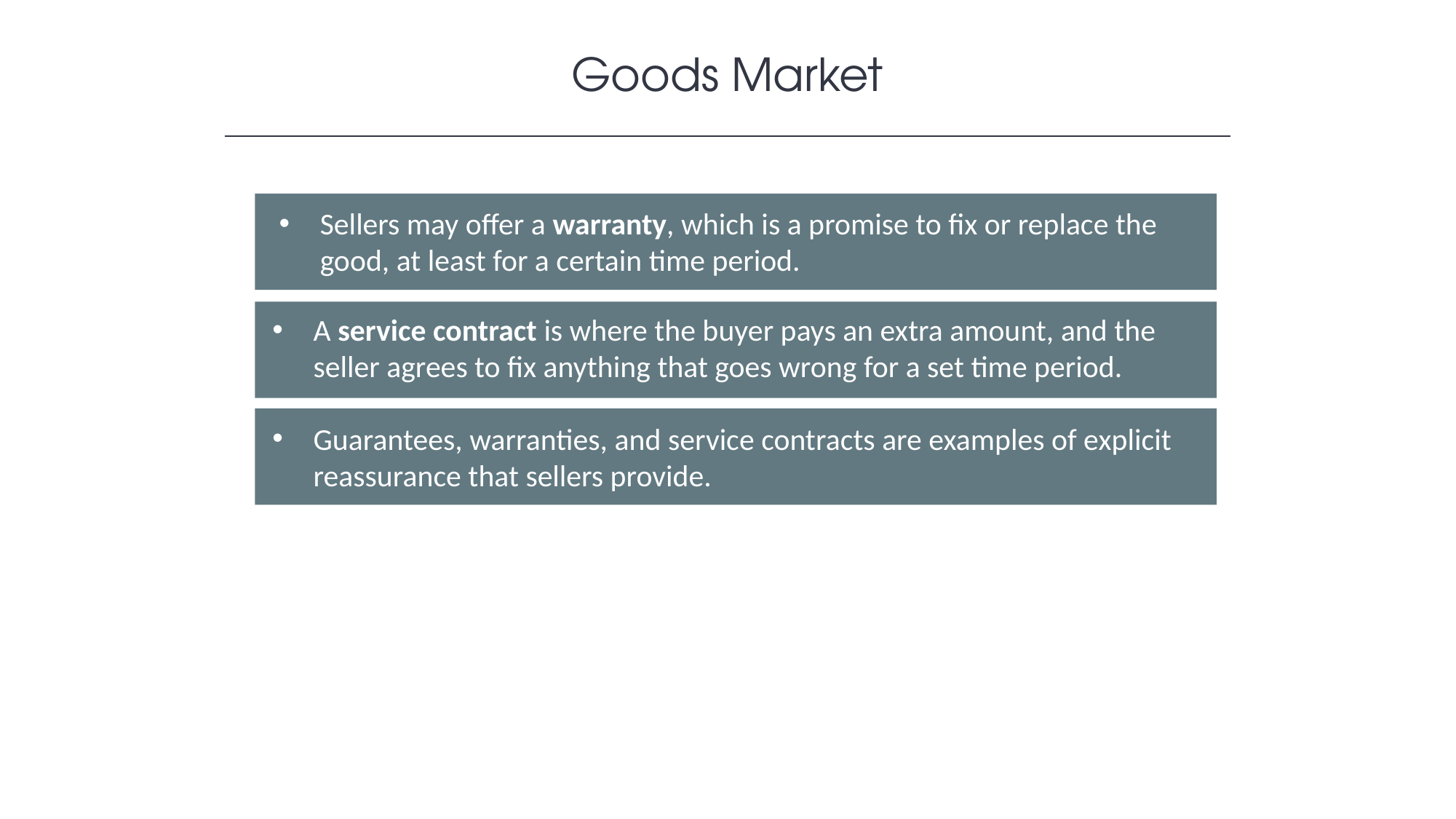

Goods Market

Sellers may offer a warranty, which is a promise to fix or replace the good, at least for a certain time period.

A service contract is where the buyer pays an extra amount, and the seller agrees to fix anything that goes wrong for a set time period.

Guarantees, warranties, and service contracts are examples of explicit reassurance that sellers provide.